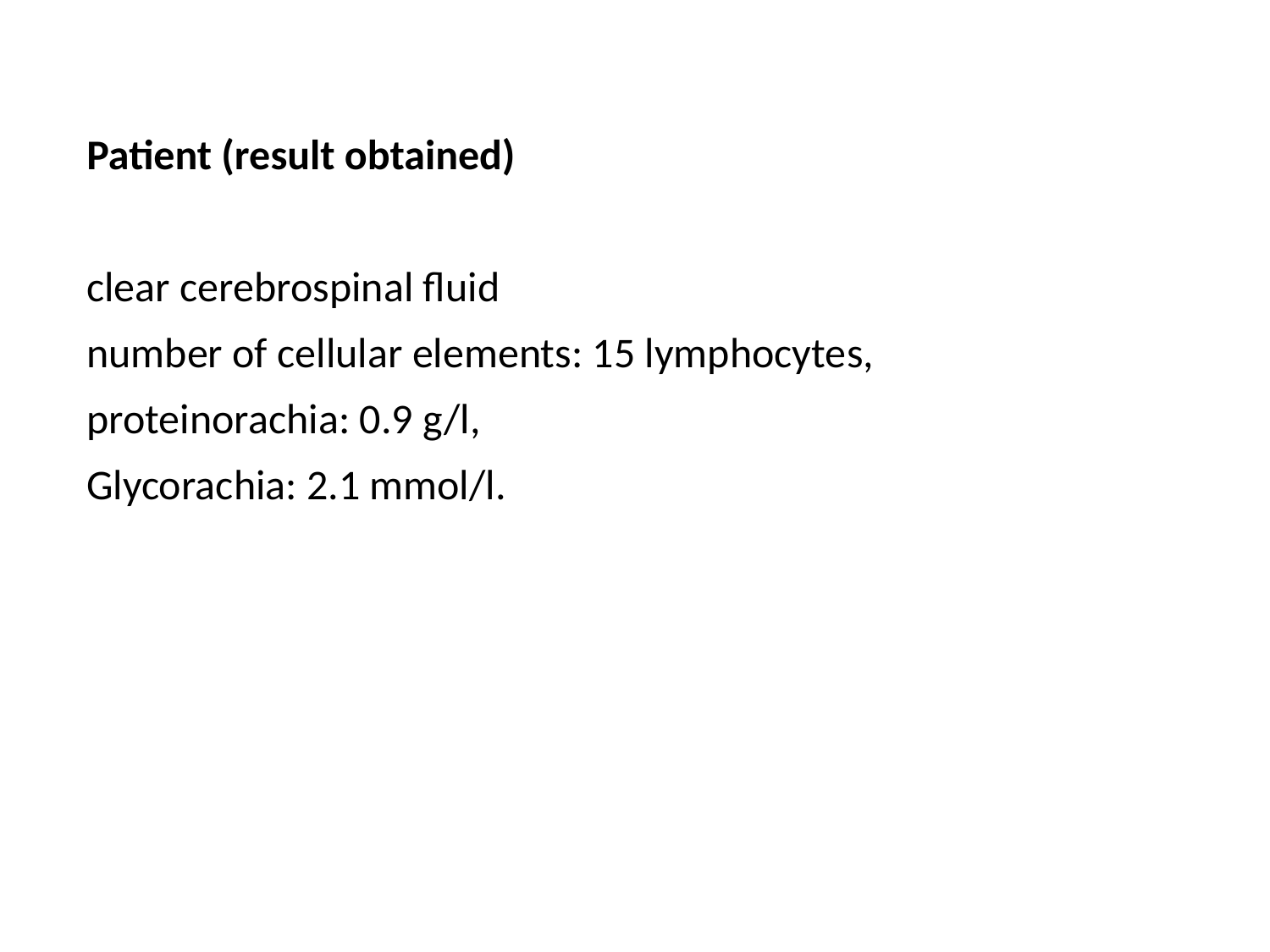

Patient (result obtained)

clear cerebrospinal fluid
number of cellular elements: 15 lymphocytes,
proteinorachia: 0.9 g/l,
Glycorachia: 2.1 mmol/l.